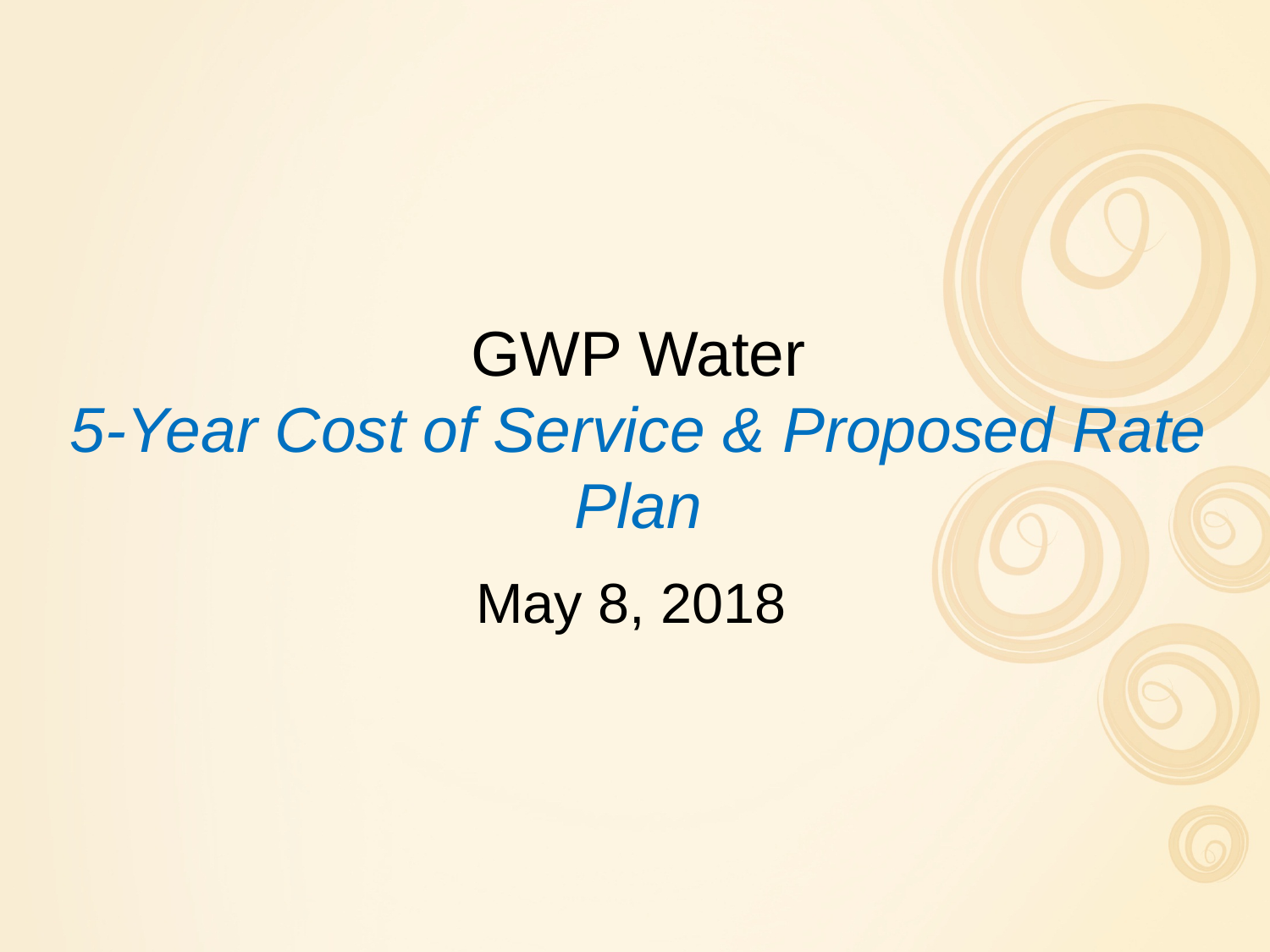

GWP Water
5-Year Cost of Service & Proposed Rate Plan
May 8, 2018